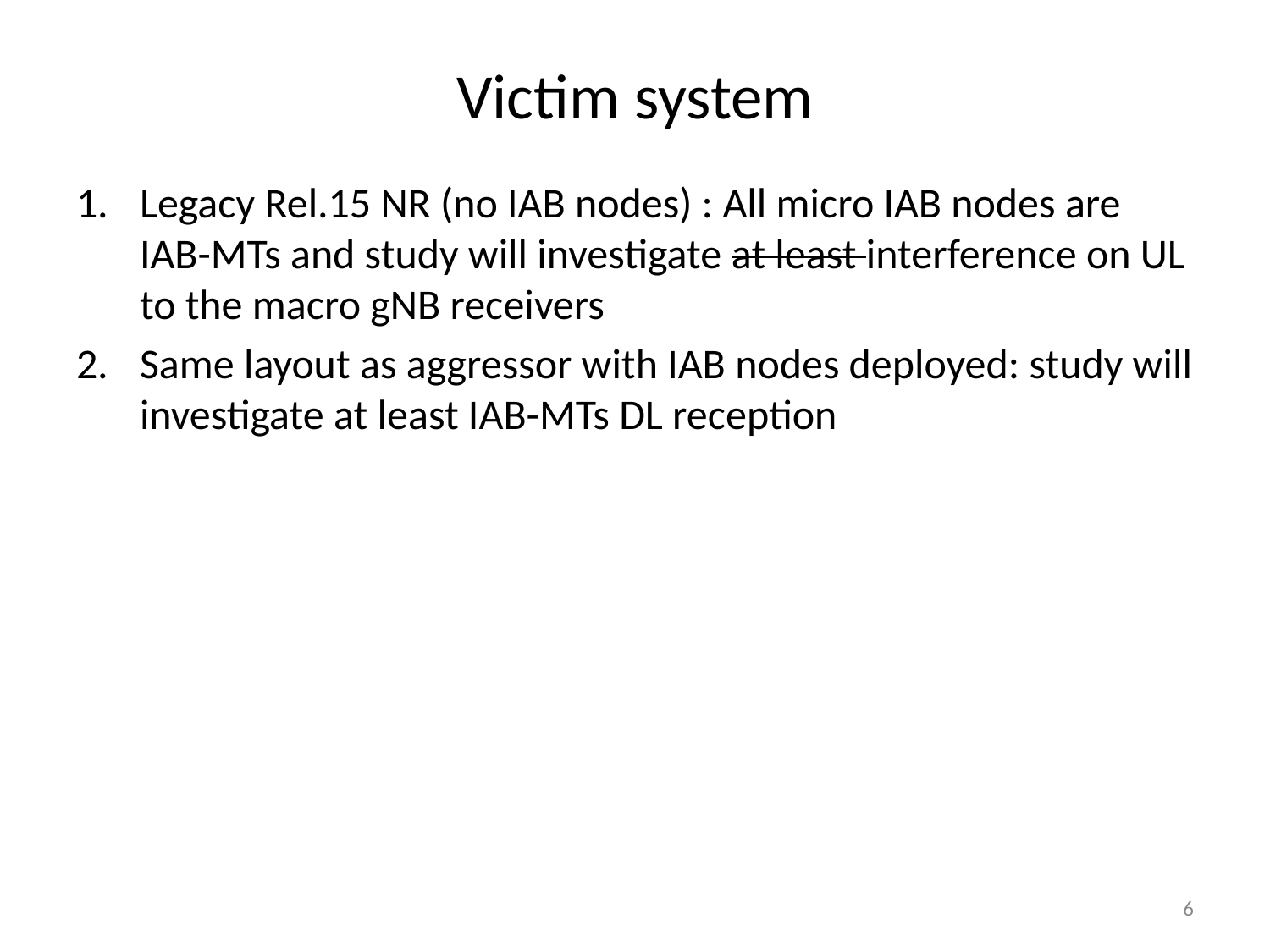

# Victim system
Legacy Rel.15 NR (no IAB nodes) : All micro IAB nodes are IAB-MTs and study will investigate at least interference on UL to the macro gNB receivers
Same layout as aggressor with IAB nodes deployed: study will investigate at least IAB-MTs DL reception

6